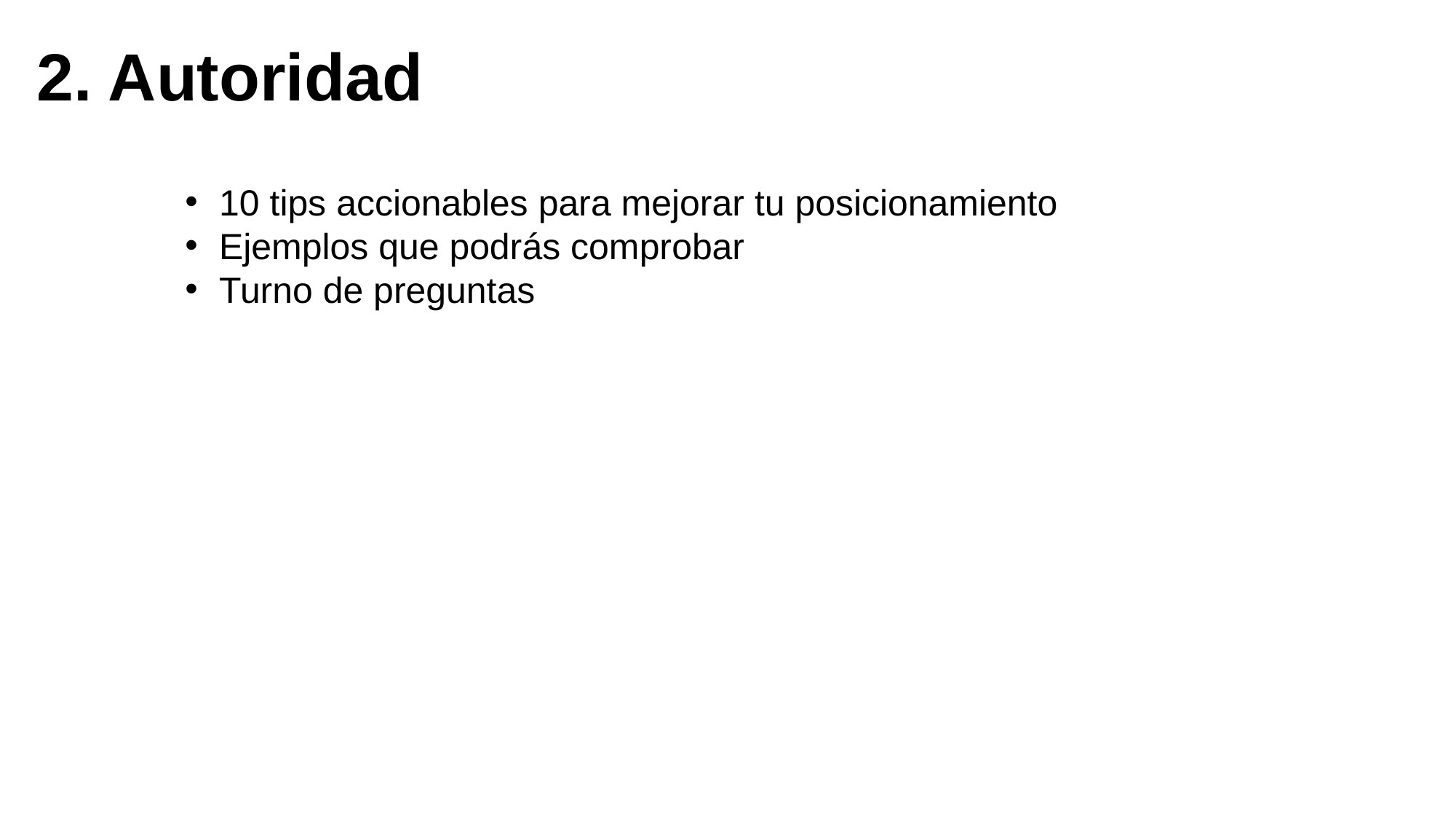

# 2. Autoridad
10 tips accionables para mejorar tu posicionamiento
Ejemplos que podrás comprobar
Turno de preguntas